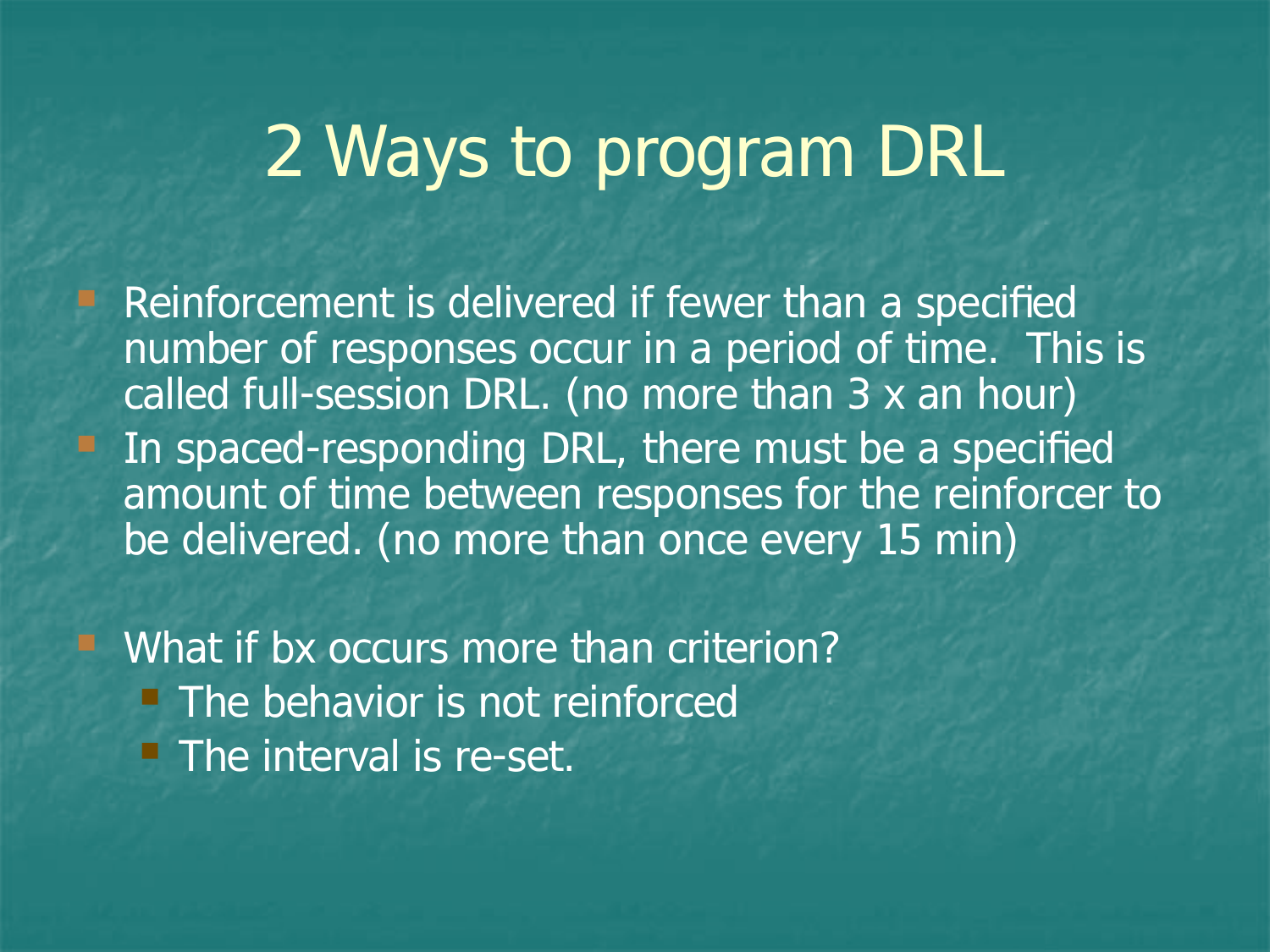

# 2 Ways to program DRL
Reinforcement is delivered if fewer than a specified number of responses occur in a period of time.  This is called full-session DRL. (no more than 3 x an hour)
In spaced-responding DRL, there must be a specified amount of time between responses for the reinforcer to be delivered. (no more than once every 15 min)

What if bx occurs more than criterion?
The behavior is not reinforced
The interval is re-set.